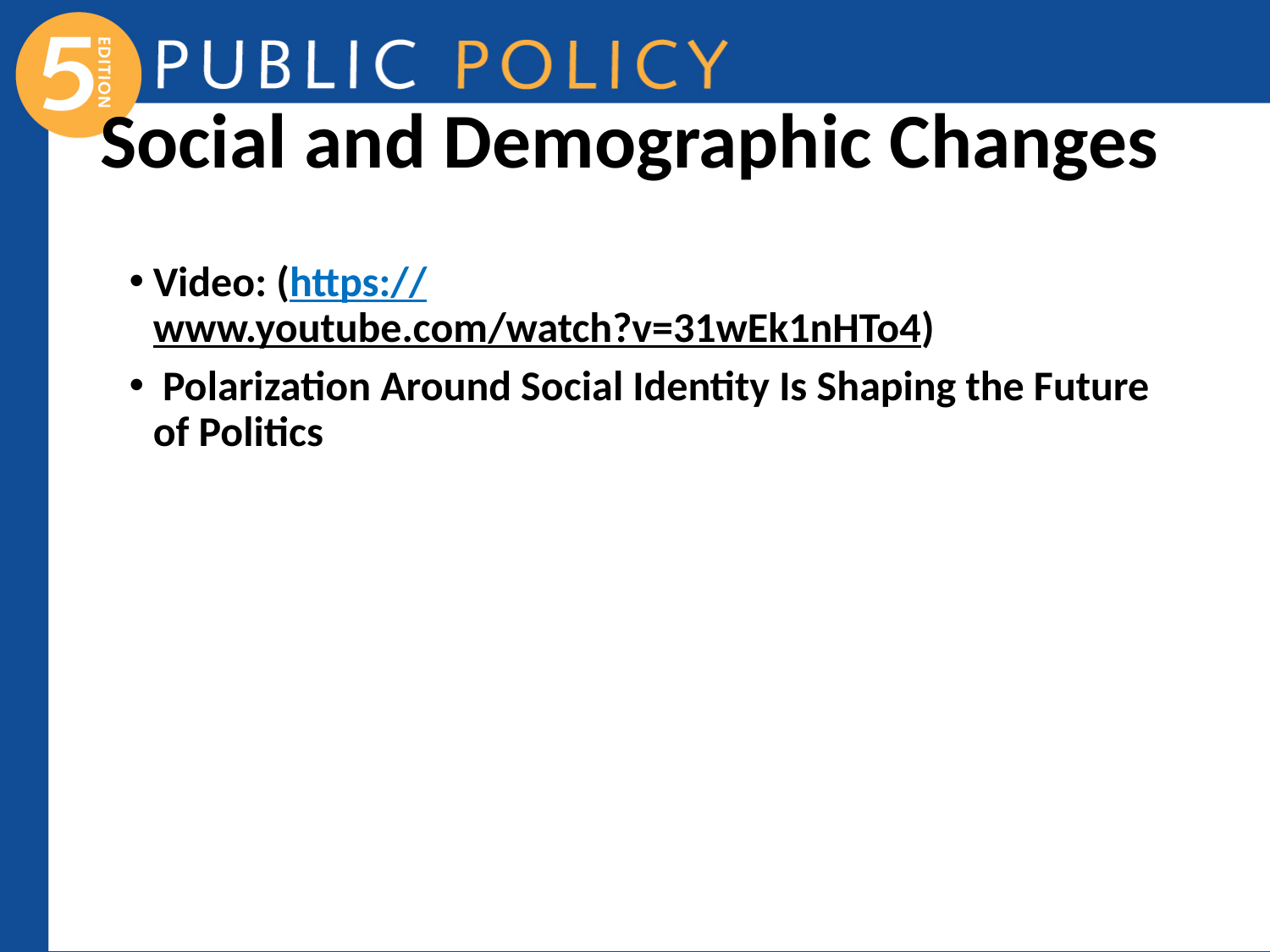

# Social and Demographic Changes
Video: (https://www.youtube.com/watch?v=31wEk1nHTo4)
 Polarization Around Social Identity Is Shaping the Future of Politics